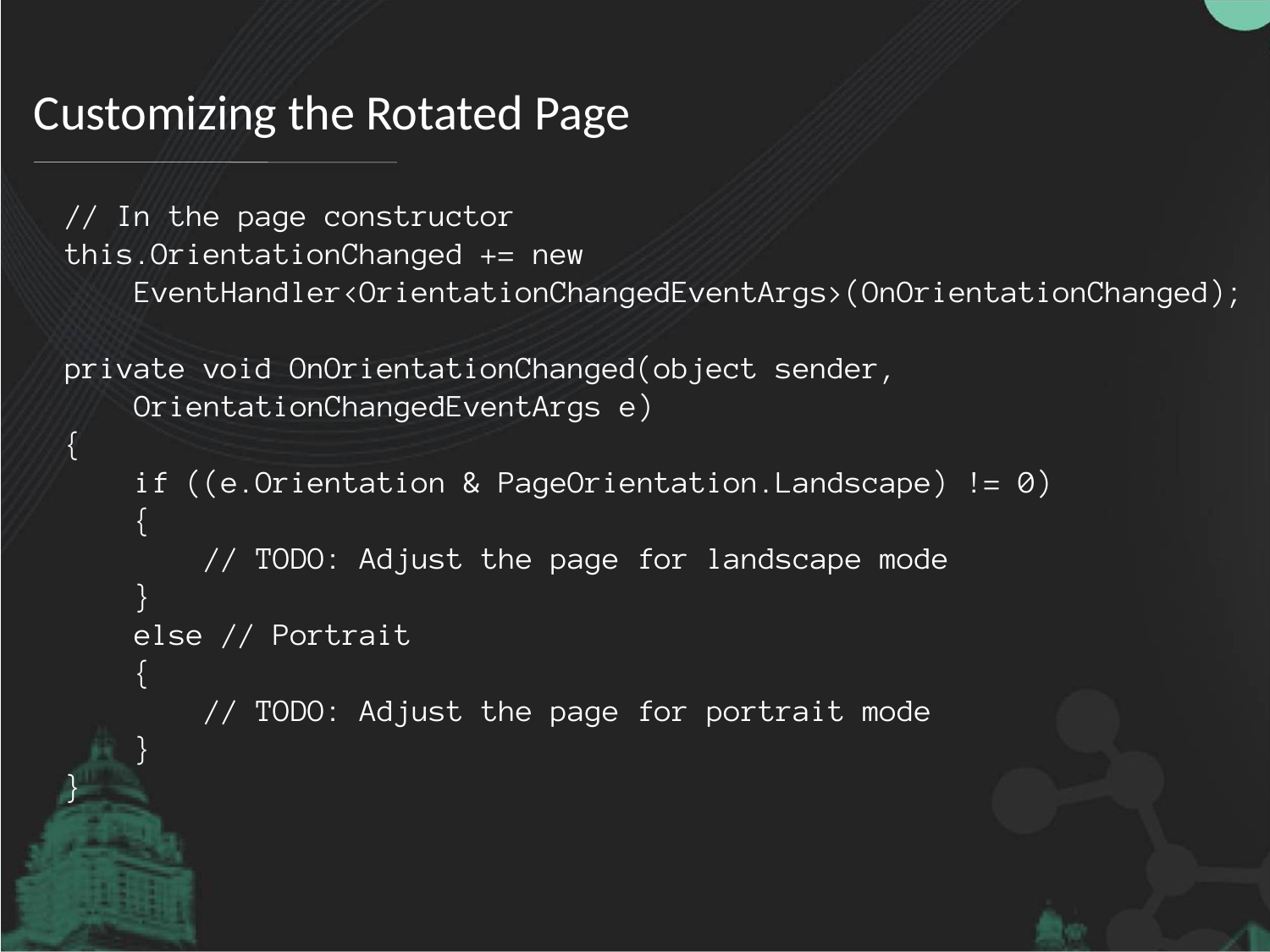

# Customizing the Rotated Page
// In the page constructor
this.OrientationChanged += new
    EventHandler<OrientationChangedEventArgs>(OnOrientationChanged);

private void OnOrientationChanged(object sender,
    OrientationChangedEventArgs e)
{
    if ((e.Orientation & PageOrientation.Landscape) != 0)
    {
        // TODO: Adjust the page for landscape mode
    }
    else // Portrait
    {
        // TODO: Adjust the page for portrait mode
    }
}